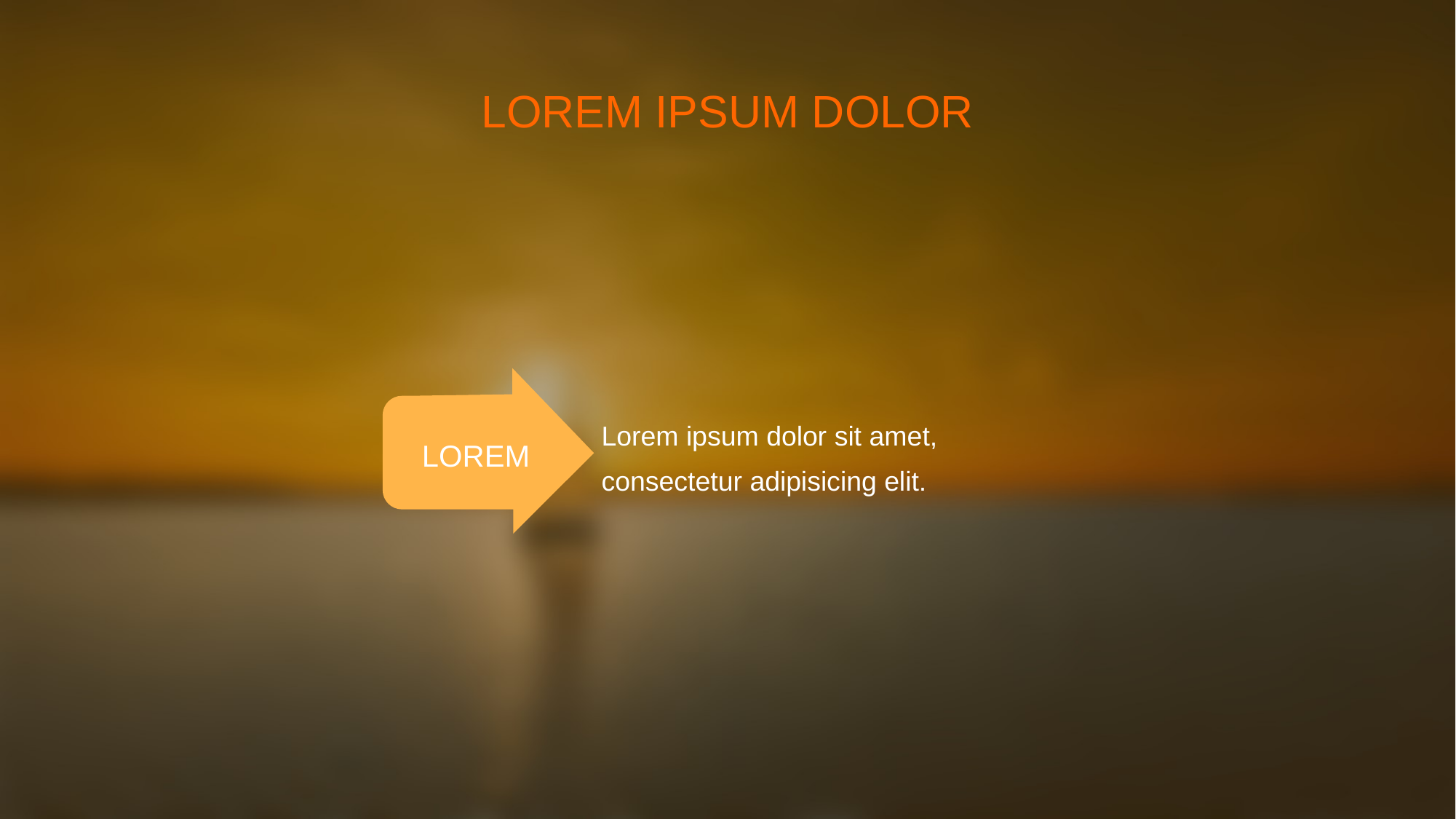

LOREM IPSUM DOLOR
LOREM
Lorem ipsum dolor sit amet, consectetur adipisicing elit.